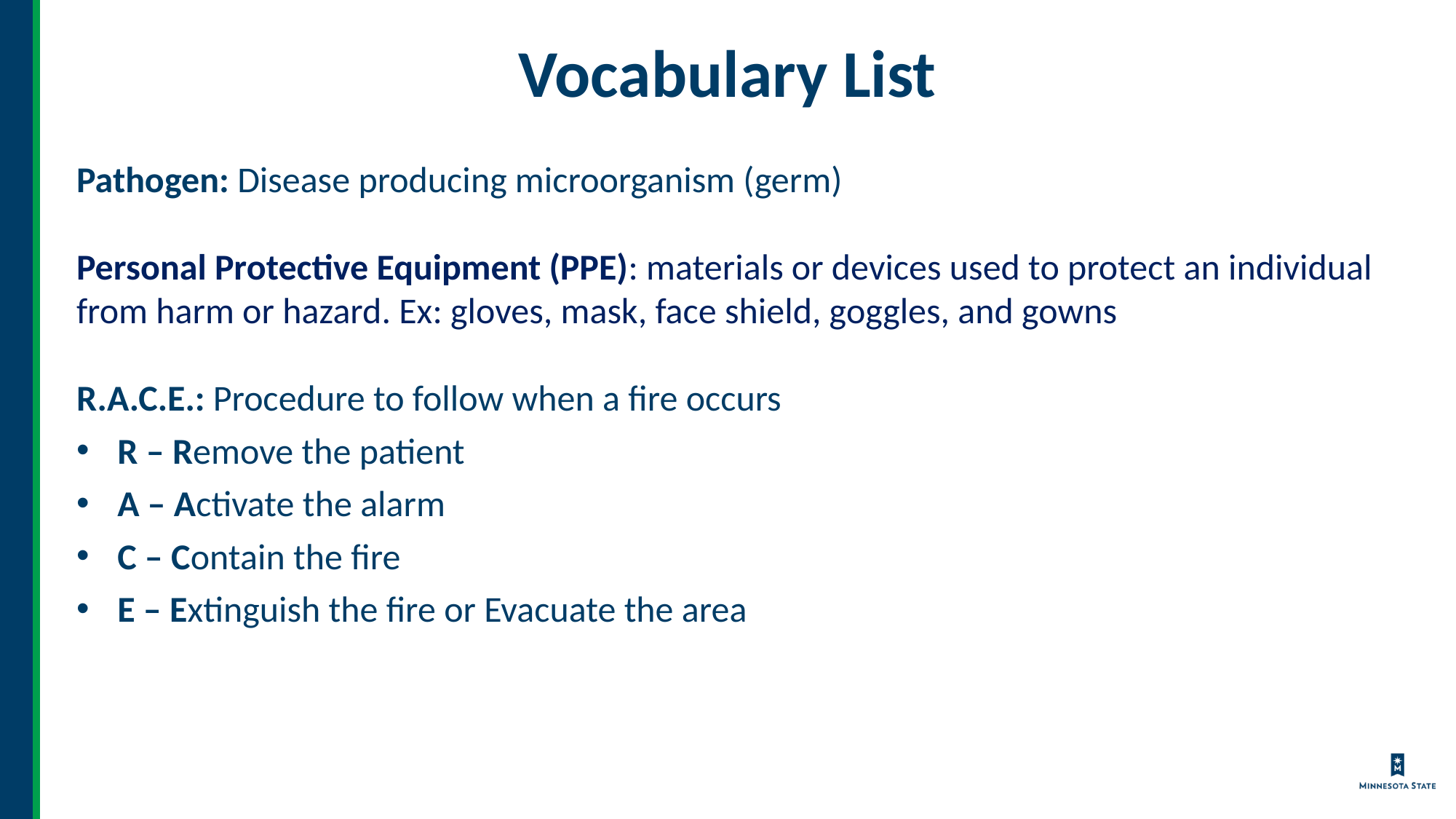

# Vocabulary List
Pathogen: Disease producing microorganism (germ)

Personal Protective Equipment (PPE): materials or devices used to protect an individual from harm or hazard. Ex: gloves, mask, face shield, goggles, and gowns

R.A.C.E.: Procedure to follow when a fire occurs
R – Remove the patient
A – Activate the alarm
C – Contain the fire
E – Extinguish the fire or Evacuate the area